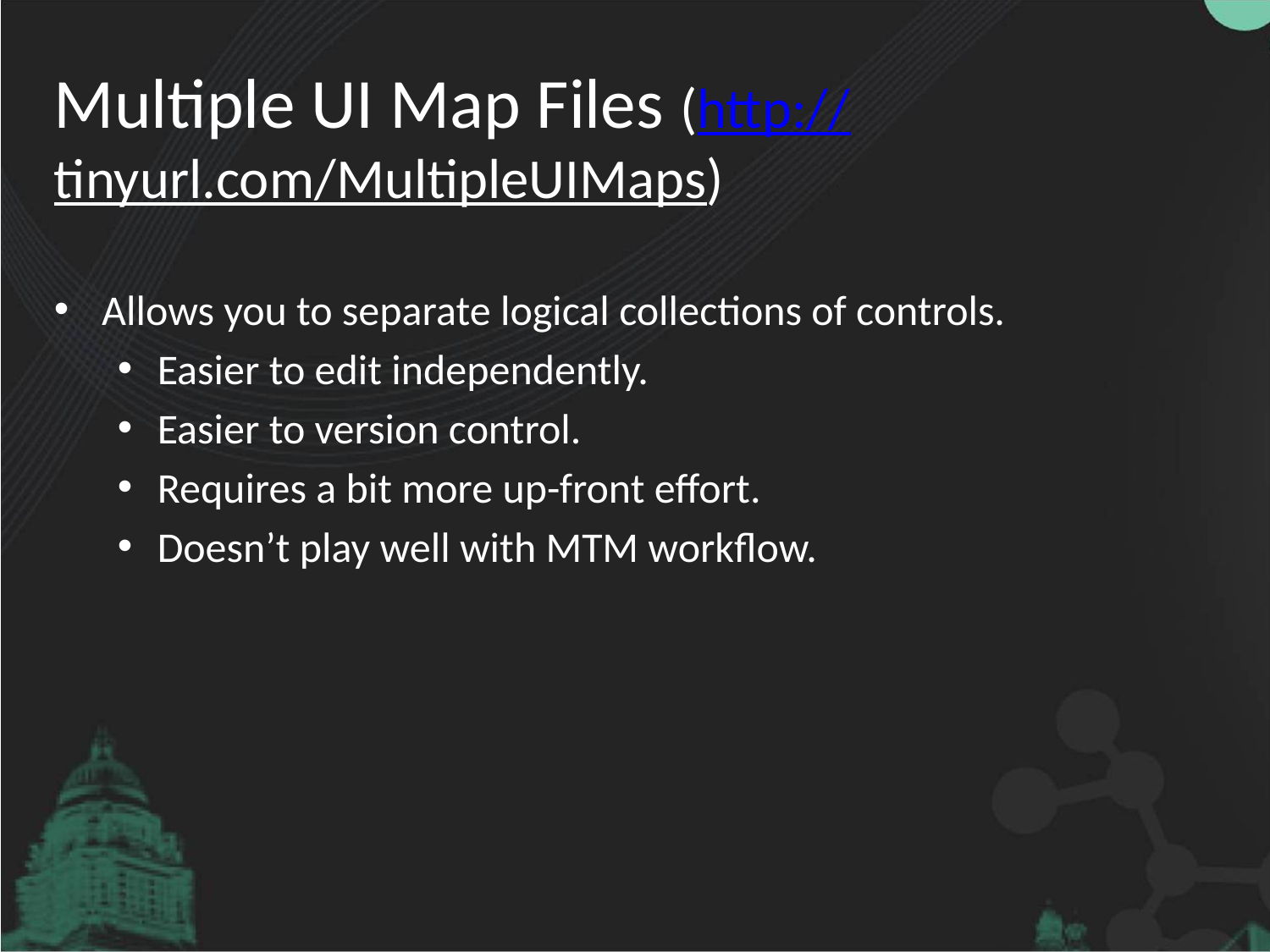

# Multiple UI Map Files (http://tinyurl.com/MultipleUIMaps)
Allows you to separate logical collections of controls.
Easier to edit independently.
Easier to version control.
Requires a bit more up-front effort.
Doesn’t play well with MTM workflow.